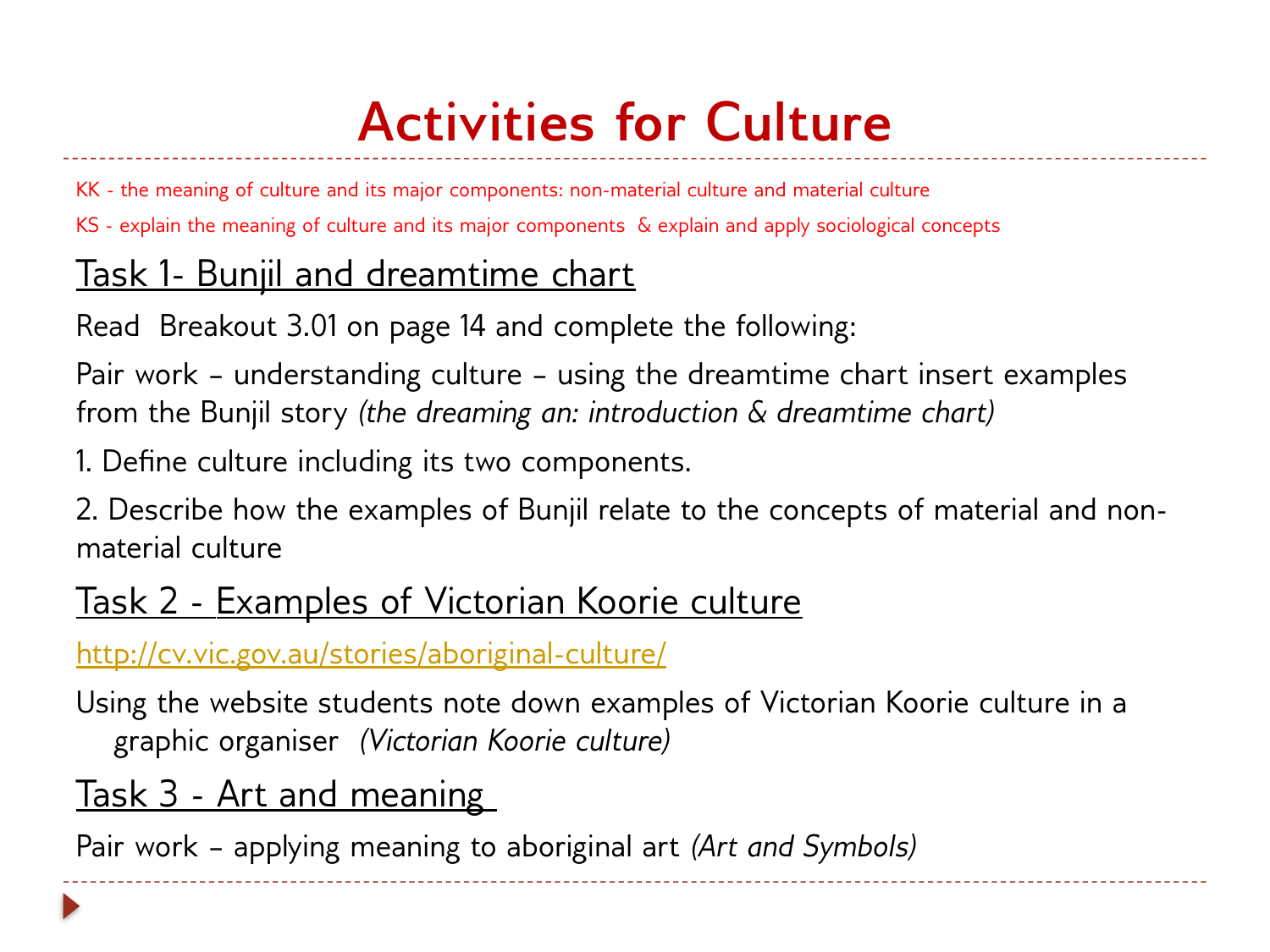

# Activities for Culture
KK - the meaning of culture and its major components: non-material culture and material culture
KS - explain the meaning of culture and its major components  & explain and apply sociological concepts
Task 1- Bunjil and dreamtime chart
Read  Breakout 3.01 on page 14 and complete the following:
Pair work – understanding culture – using the dreamtime chart insert examples from the Bunjil story (the dreaming an: introduction & dreamtime chart)
1. Define culture including its two components.
2. Describe how the examples of Bunjil relate to the concepts of material and non-material culture
Task 2 - Examples of Victorian Koorie culture
http://cv.vic.gov.au/stories/aboriginal-culture/
Using the website students note down examples of Victorian Koorie culture in a graphic organiser  (Victorian Koorie culture)
Task 3 - Art and meaning
Pair work – applying meaning to aboriginal art (Art and Symbols)